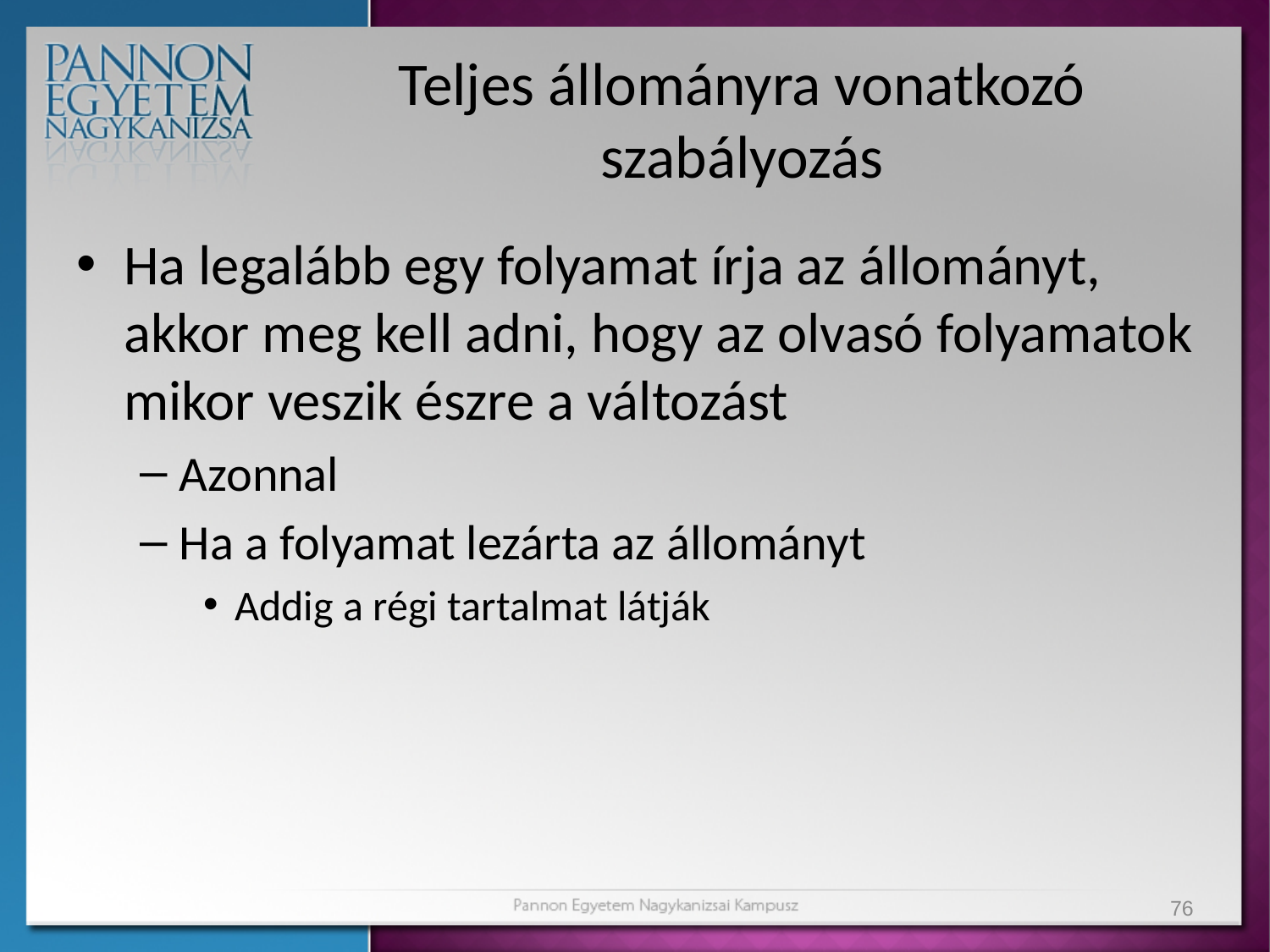

# Teljes állományra vonatkozó szabályozás
Ha legalább egy folyamat írja az állományt, akkor meg kell adni, hogy az olvasó folyamatok mikor veszik észre a változást
Azonnal
Ha a folyamat lezárta az állományt
Addig a régi tartalmat látják
76